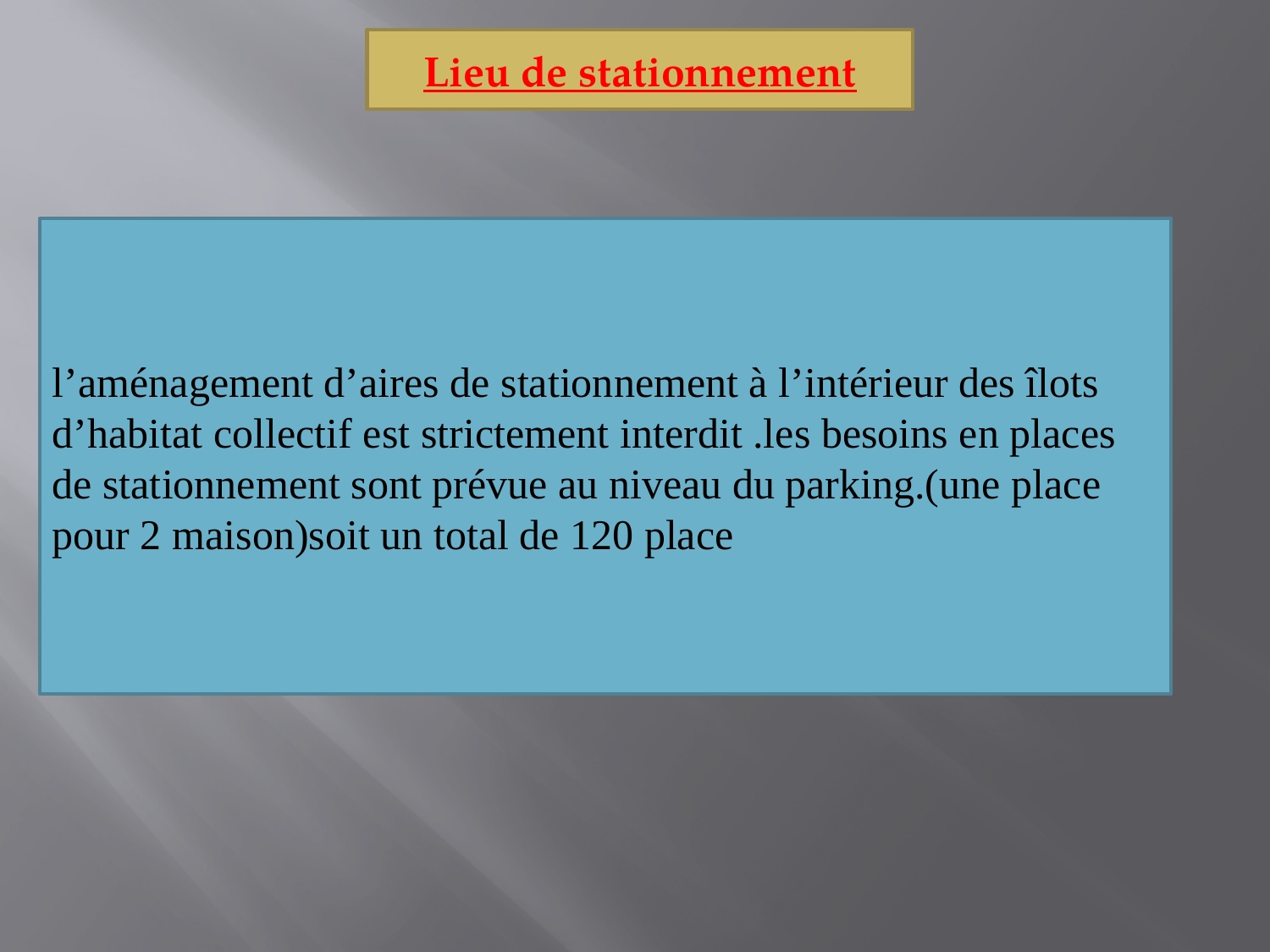

Lieu de stationnement
l’aménagement d’aires de stationnement à l’intérieur des îlots d’habitat collectif est strictement interdit .les besoins en places de stationnement sont prévue au niveau du parking.(une place pour 2 maison)soit un total de 120 place